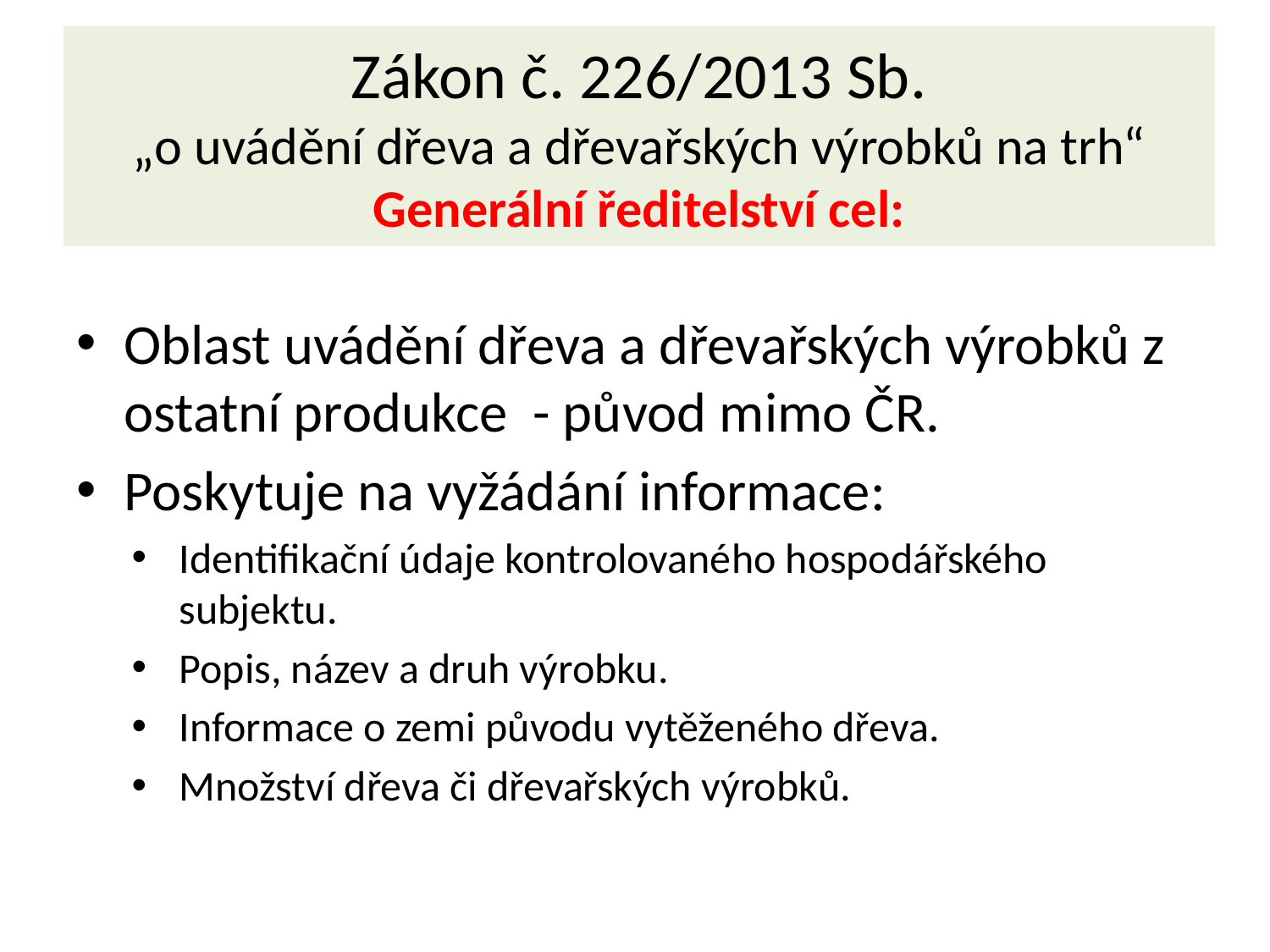

# Zákon č. 226/2013 Sb. „o uvádění dřeva a dřevařských výrobků na trh“ Generální ředitelství cel:

Oblast uvádění dřeva a dřevařských výrobků z ostatní produkce  - původ mimo ČR.
Poskytuje na vyžádání informace:
Identifikační údaje kontrolovaného hospodářského subjektu.
Popis, název a druh výrobku.
Informace o zemi původu vytěženého dřeva.
Množství dřeva či dřevařských výrobků.